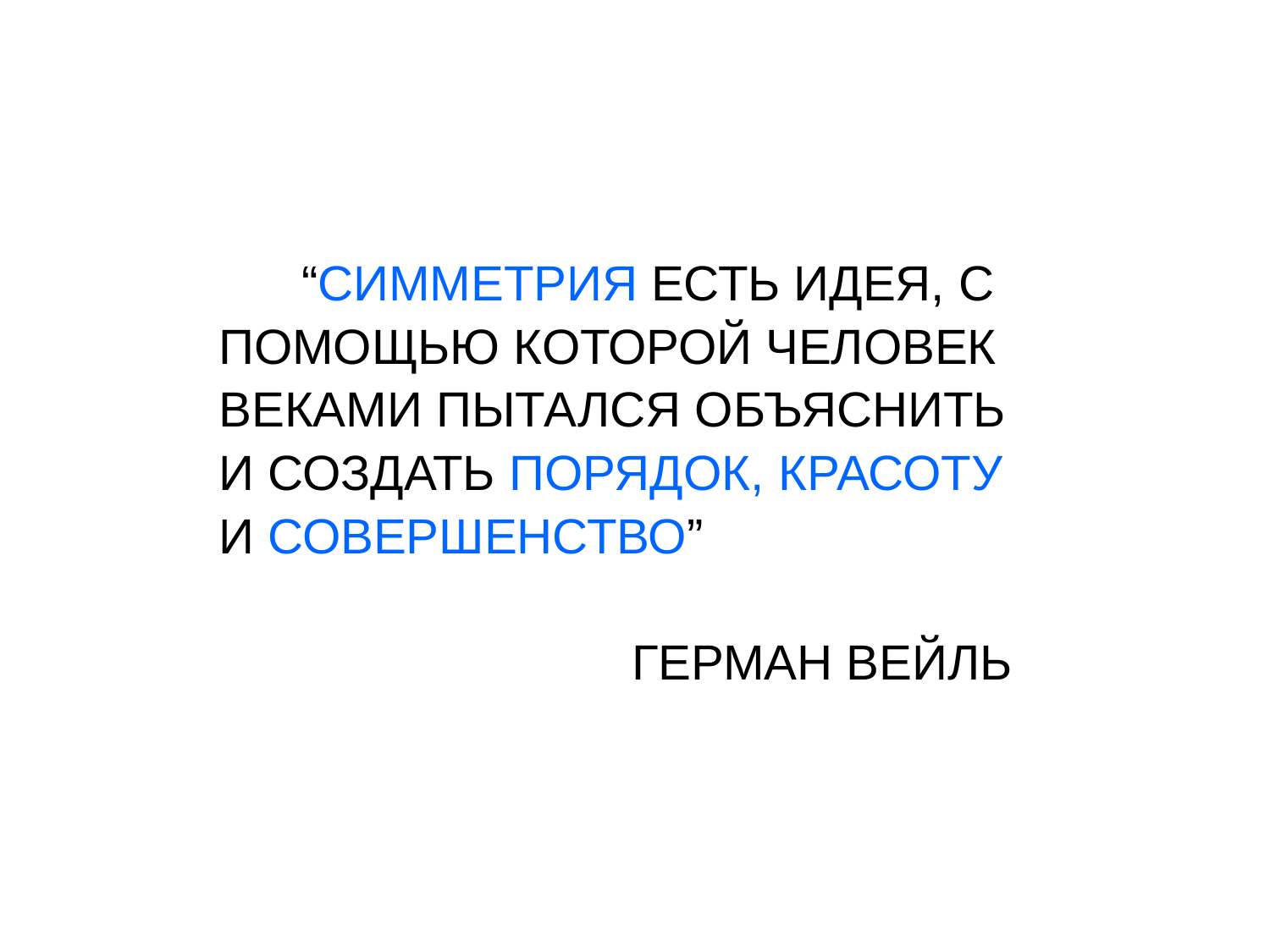

“СИММЕТРИЯ ЕСТЬ ИДЕЯ, С
   ПОМОЩЬЮ КОТОРОЙ ЧЕЛОВЕК
   ВЕКАМИ ПЫТАЛСЯ ОБЪЯСНИТЬ
   И СОЗДАТЬ ПОРЯДОК, КРАСОТУ
   И СОВЕРШЕНСТВО”

                                 ГЕРМАН ВЕЙЛЬ